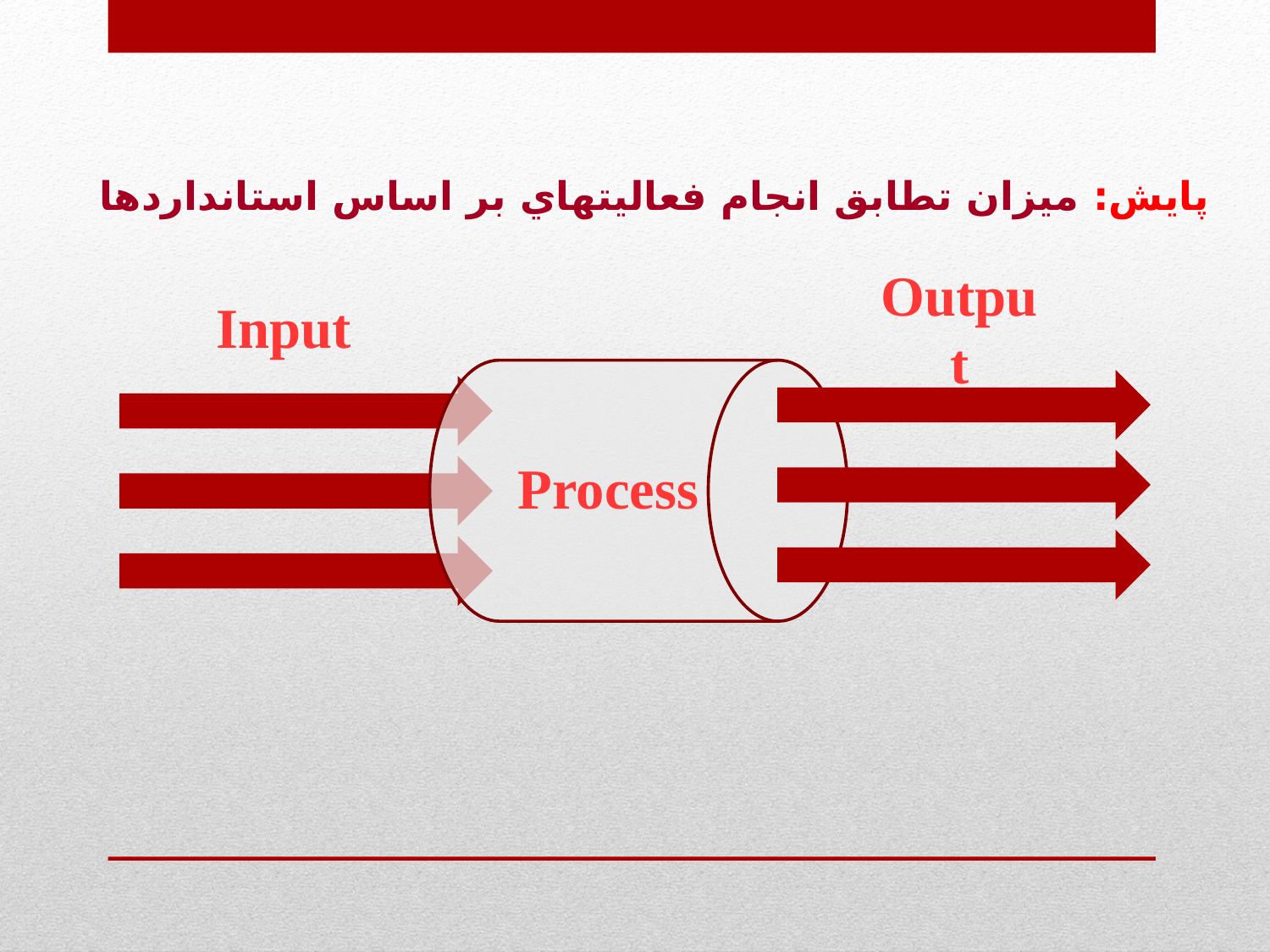

پايش: ميزان تطابق انجام فعاليتهاي بر اساس استانداردها
Input
Output

Process